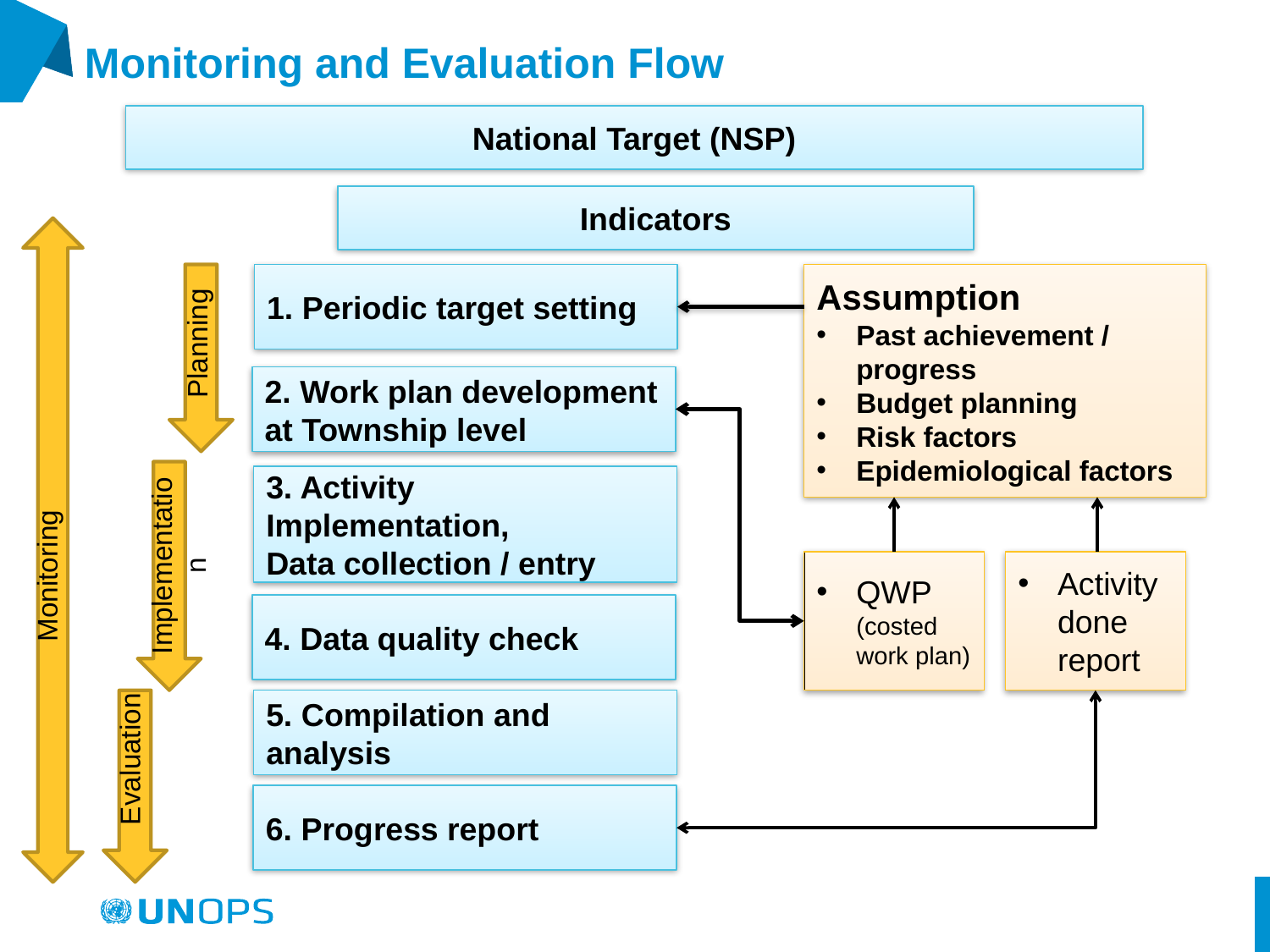

# Monitoring and Evaluation Flow
National Target (NSP)
Indicators

Monitoring
Planning

1. Periodic target setting
Assumption
Past achievement / progress
Budget planning
Risk factors
Epidemiological factors
2. Work plan development at Township level
QWP (costed work plan)
Implementation

3. Activity Implementation,
Data collection / entry
Activity done report
4. Data quality check
Evaluation

5. Compilation and analysis
6. Progress report